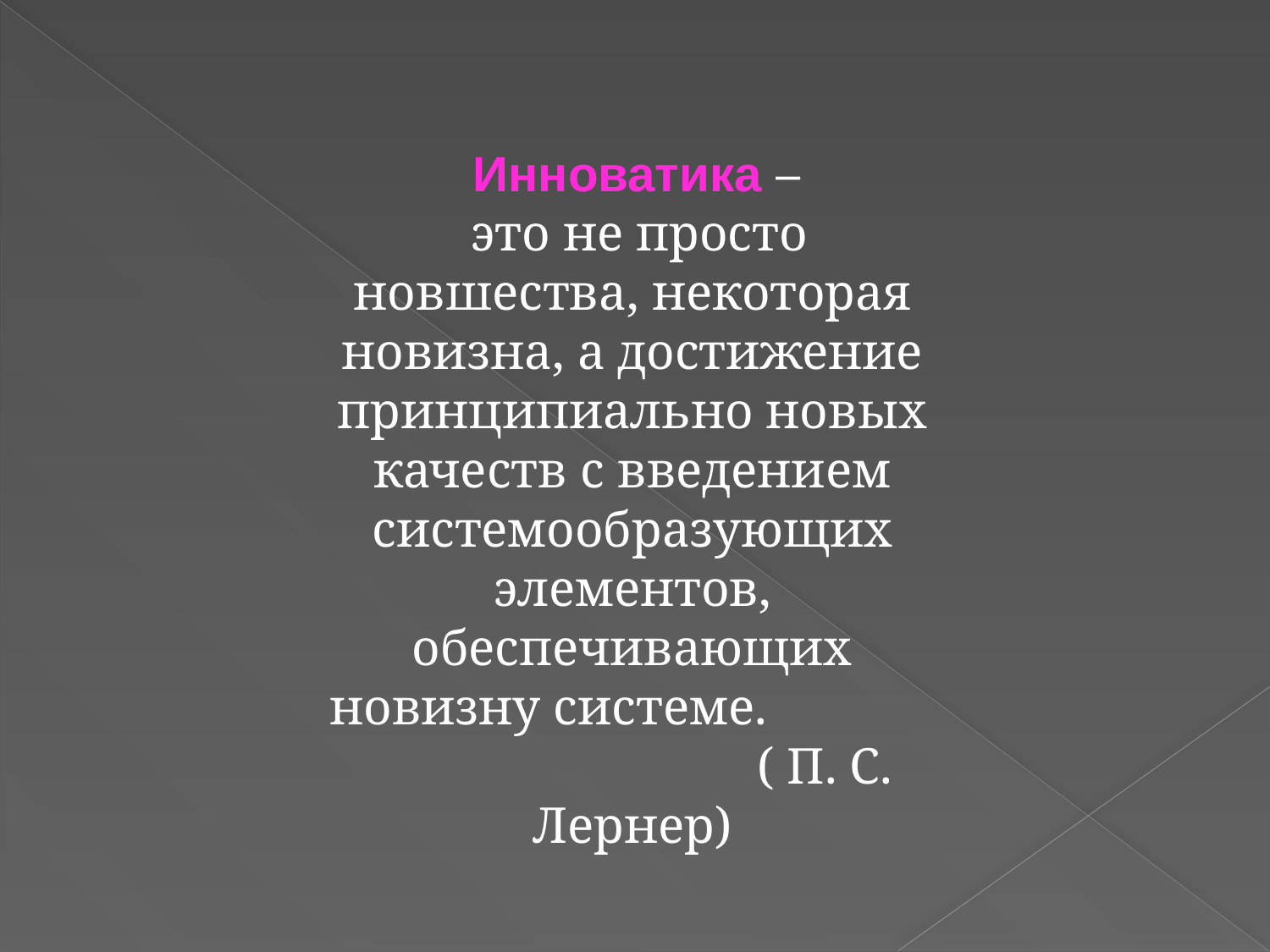

Инноватика –
 это не просто новшества, некоторая новизна, а достижение принципиально новых качеств с введением системообразующих элементов, обеспечивающих новизну системе.                                            ( П. С. Лернер)